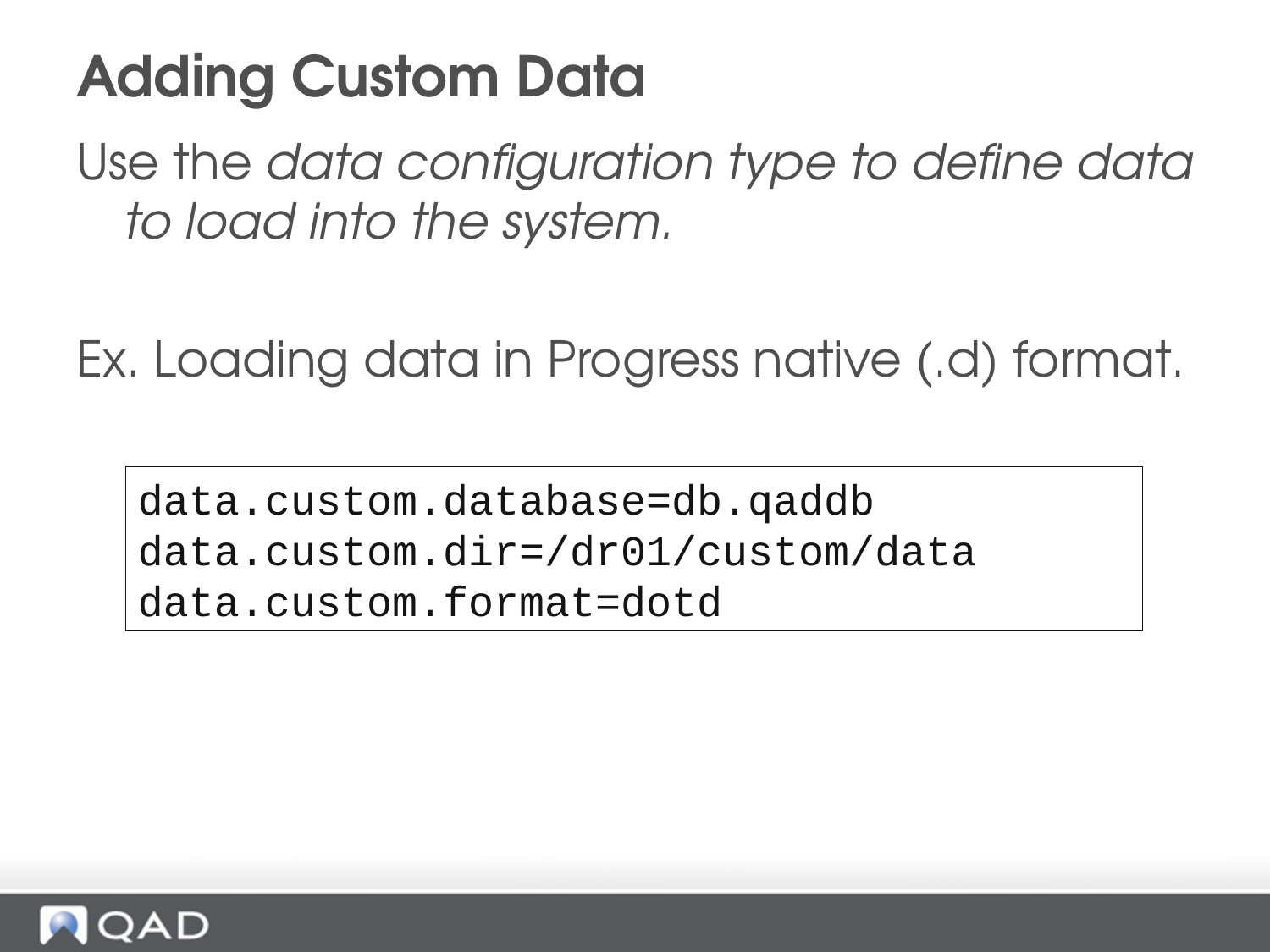

# Adding Custom Data
Use the data configuration type to define data to load into the system.

Ex. Loading data in Progress native (.d) format.
data.custom.database=db.qaddb
data.custom.dir=/dr01/custom/data
data.custom.format=dotd